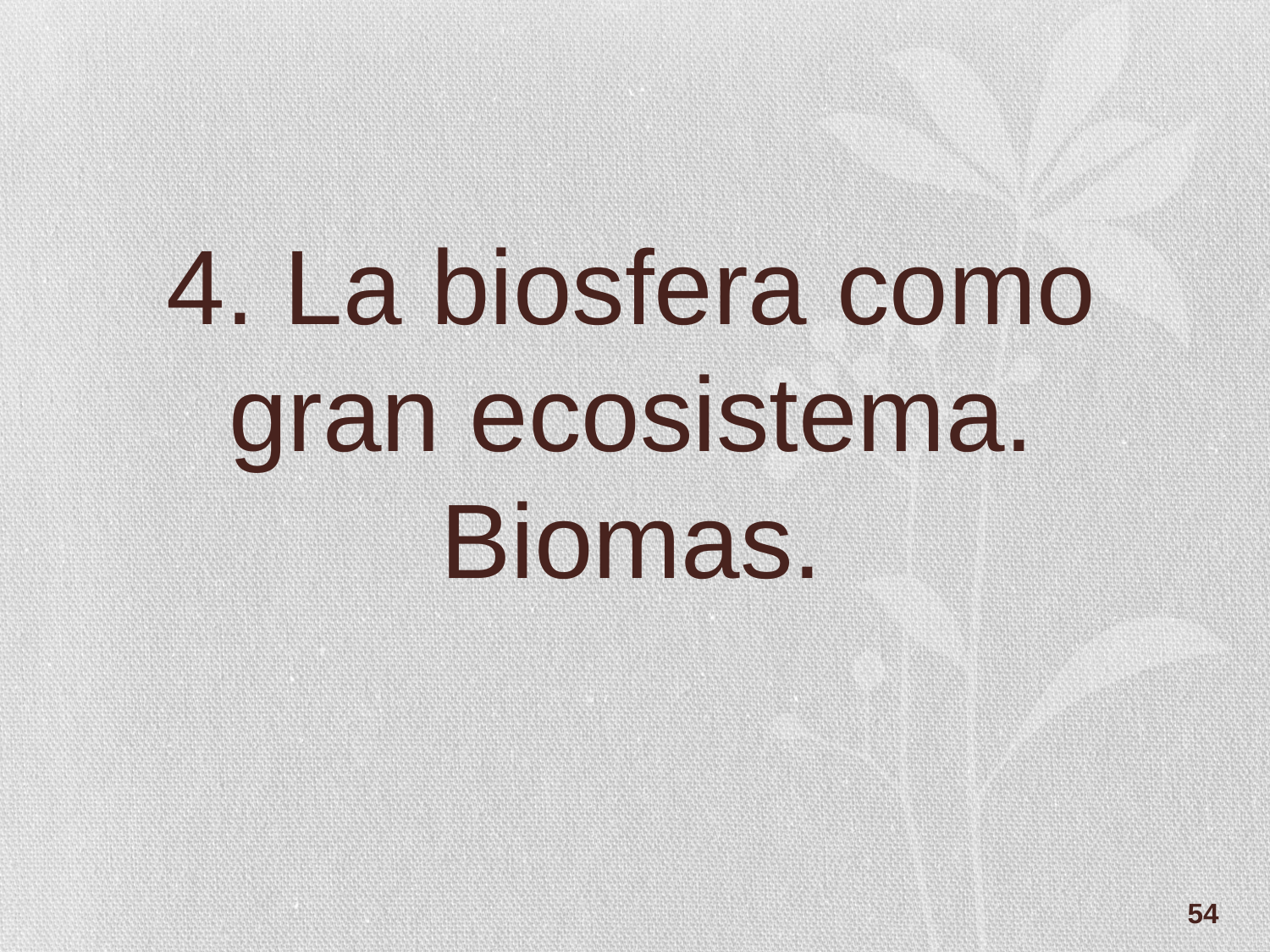

# 4. La biosfera como gran ecosistema. Biomas.
54